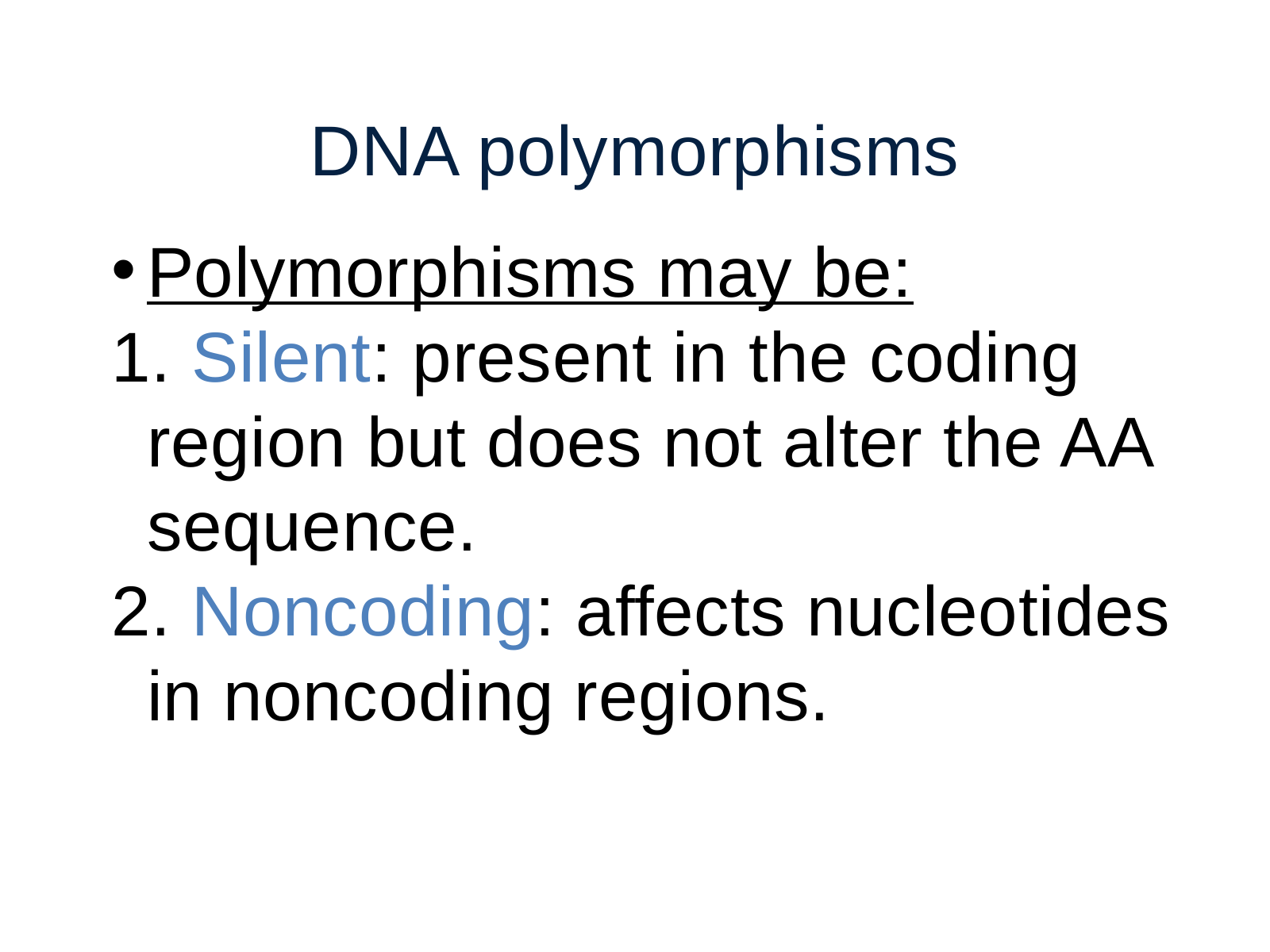

DNA polymorphisms
Polymorphisms may be:
1. Silent: present in the coding region but does not alter the AA sequence.
2. Noncoding: affects nucleotides in noncoding regions.